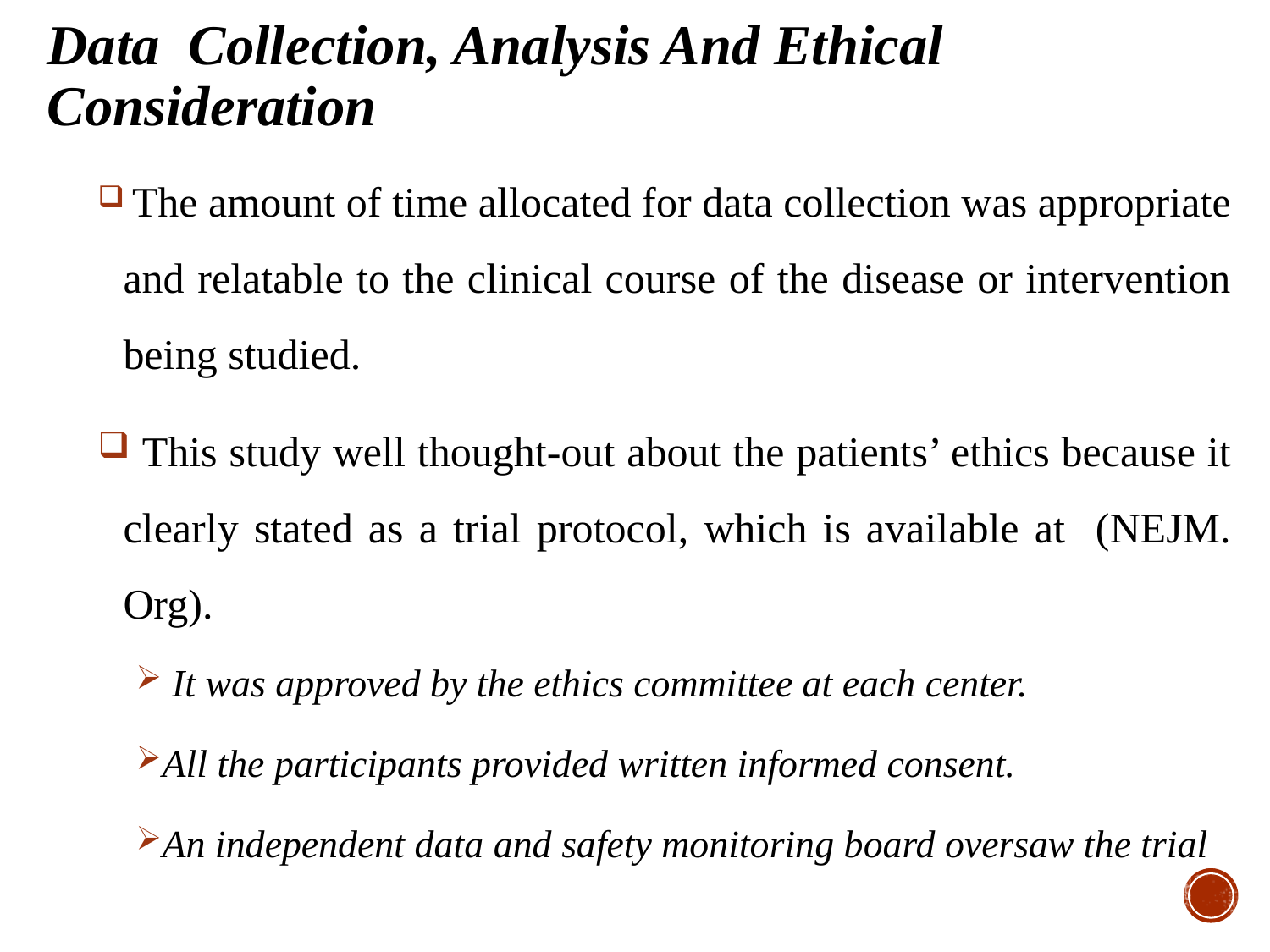

# Data  Collection, Analysis And Ethical Consideration
 The amount of time allocated for data collection was appropriate and relatable to the clinical course of the disease or intervention being studied.
 This study well thought-out about the patients’ ethics because it clearly stated as a trial protocol, which is available at  (NEJM. Org).
 It was approved by the ethics committee at each center.
All the participants provided written informed consent.
An independent data and safety monitoring board oversaw the trial

12